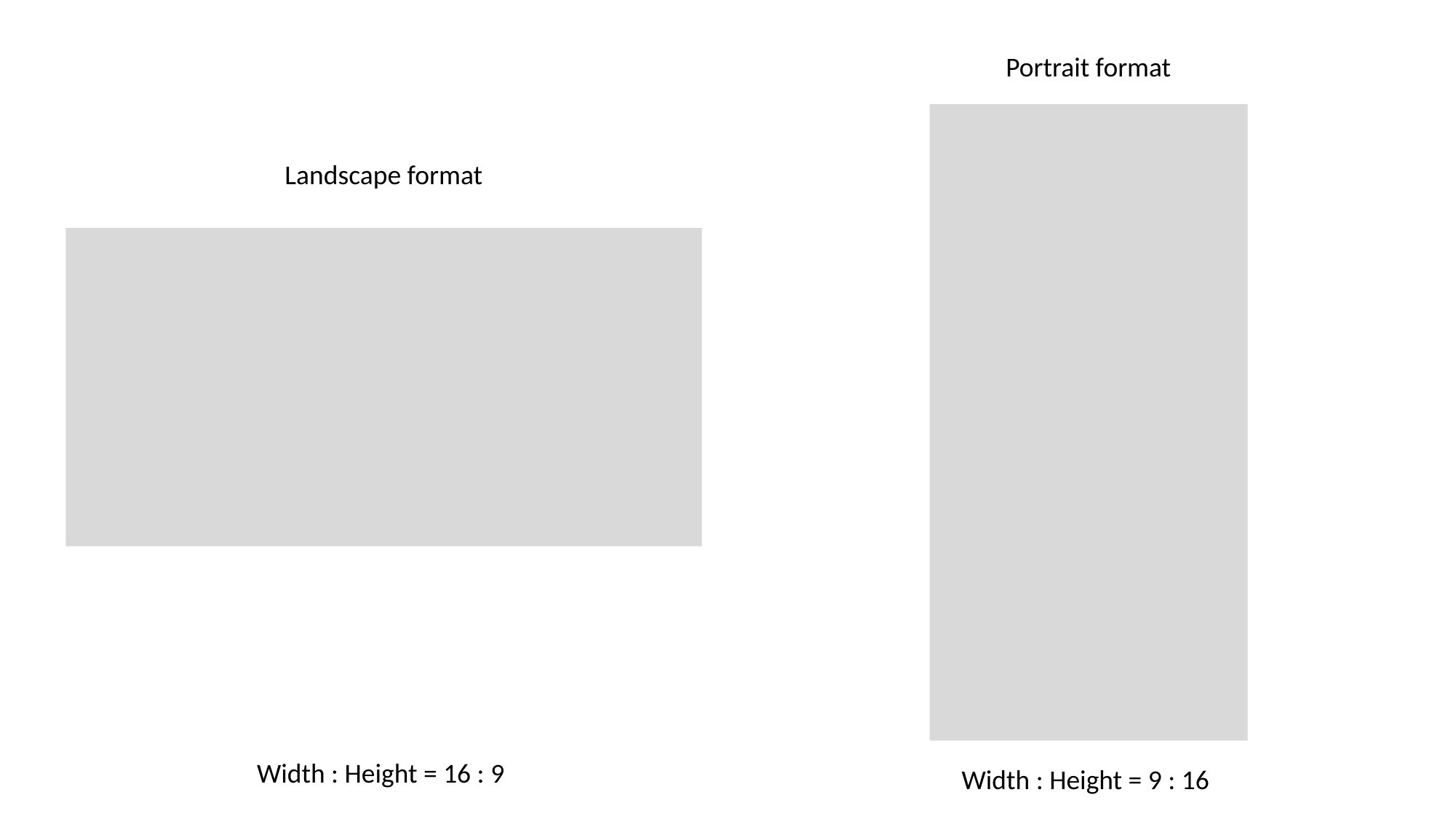

Portrait format
Landscape format

Width : Height = 16 : 9
Width : Height = 9 : 16